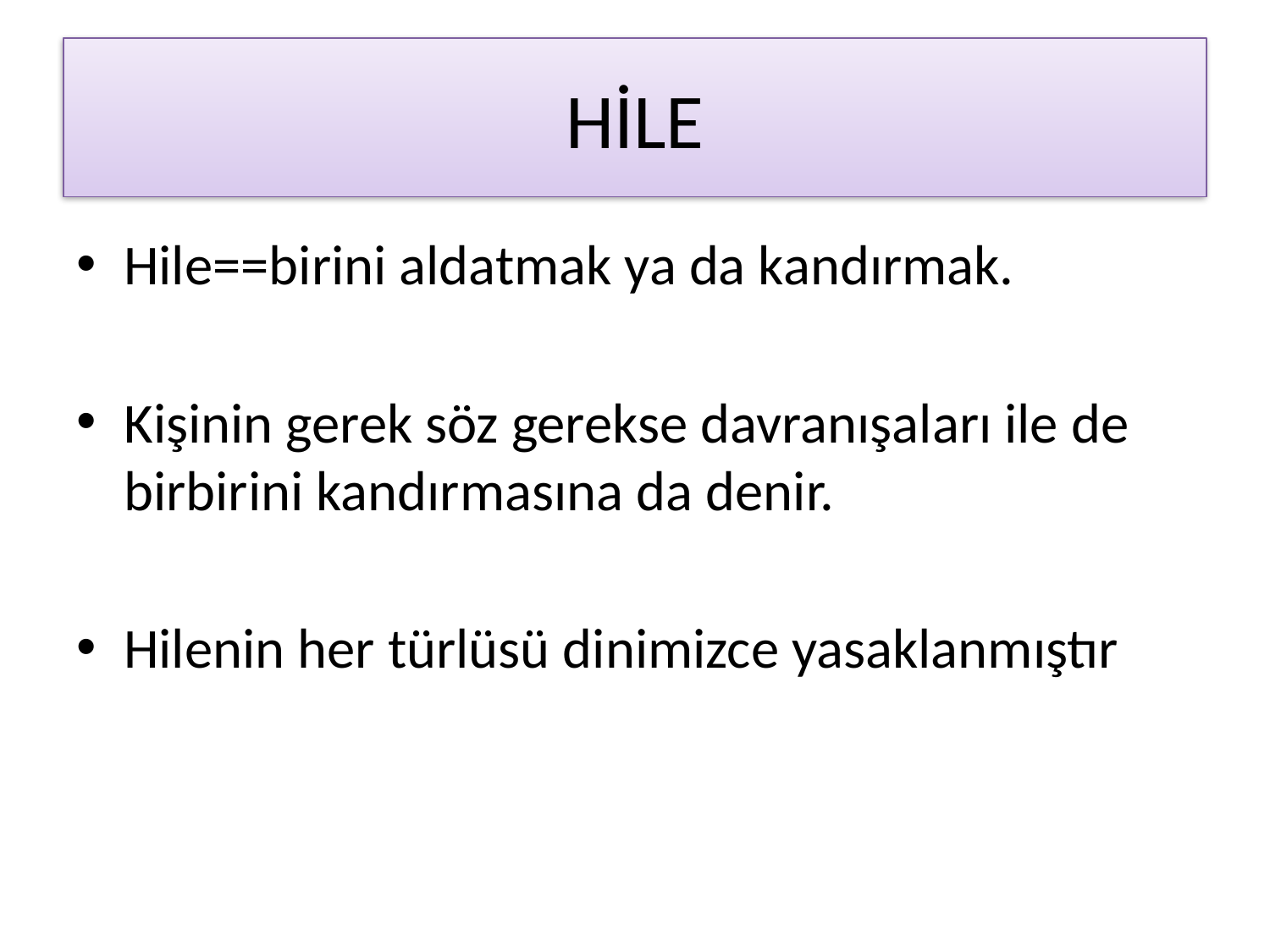

# HİLE
Hile==birini aldatmak ya da kandırmak.

Kişinin gerek söz gerekse davranışaları ile de birbirini kandırmasına da denir.

Hilenin her türlüsü dinimizce yasaklanmıştır